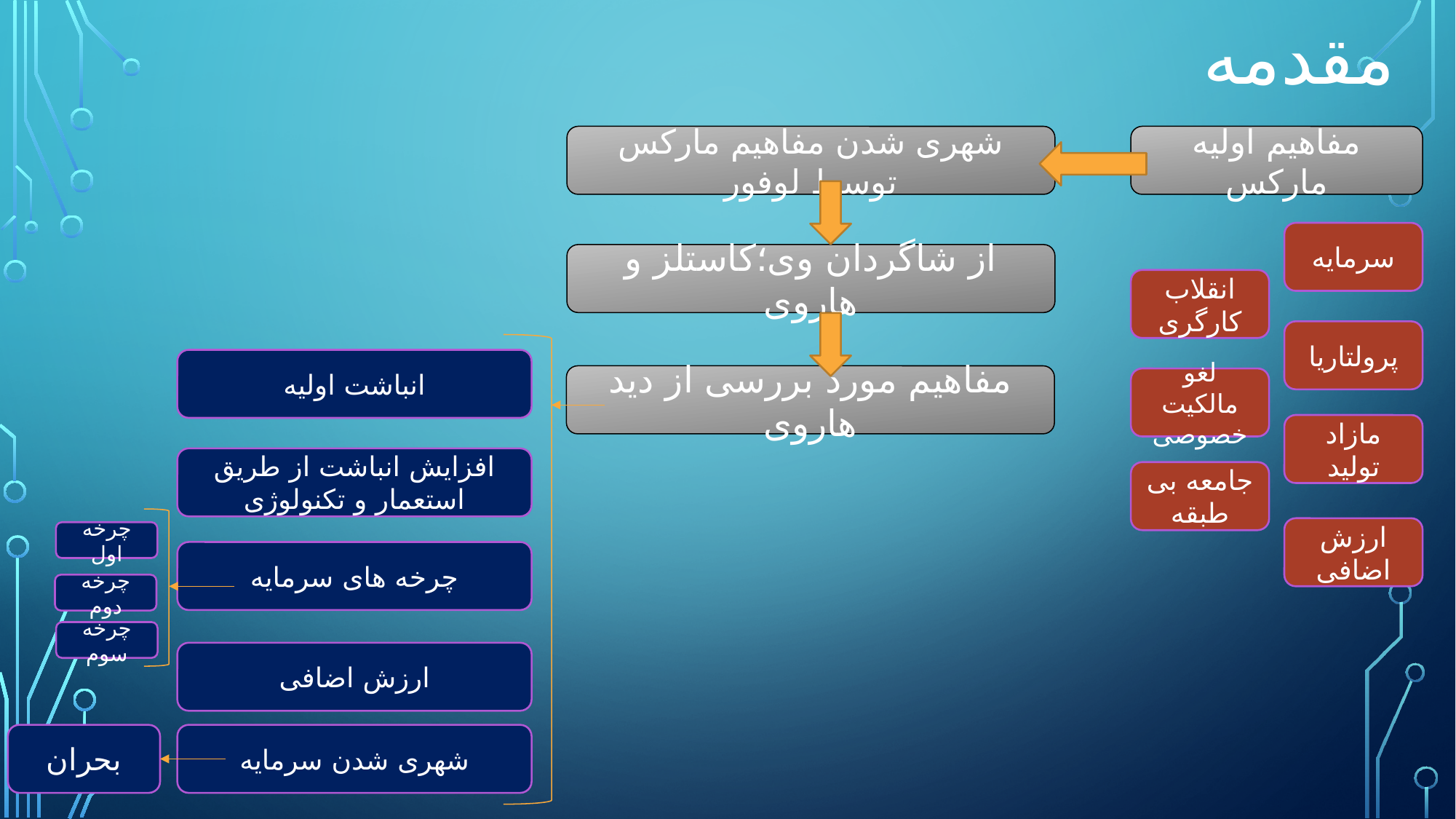

مقدمه
شهری شدن مفاهیم مارکس توسط لوفور
مفاهیم اولیه مارکس

سرمایه
از شاگردان وی؛کاستلز و هاروی
انقلاب کارگری
پرولتاریا

انباشت اولیه
مفاهیم مورد بررسی از دید هاروی
لغو مالکیت خصوصی
مازاد تولید
افزایش انباشت از طریق استعمار و تکنولوژی
جامعه بی طبقه

ارزش اضافی
چرخه اول
چرخه های سرمایه
چرخه دوم
چرخه سوم
ارزش اضافی
بحران
شهری شدن سرمایه